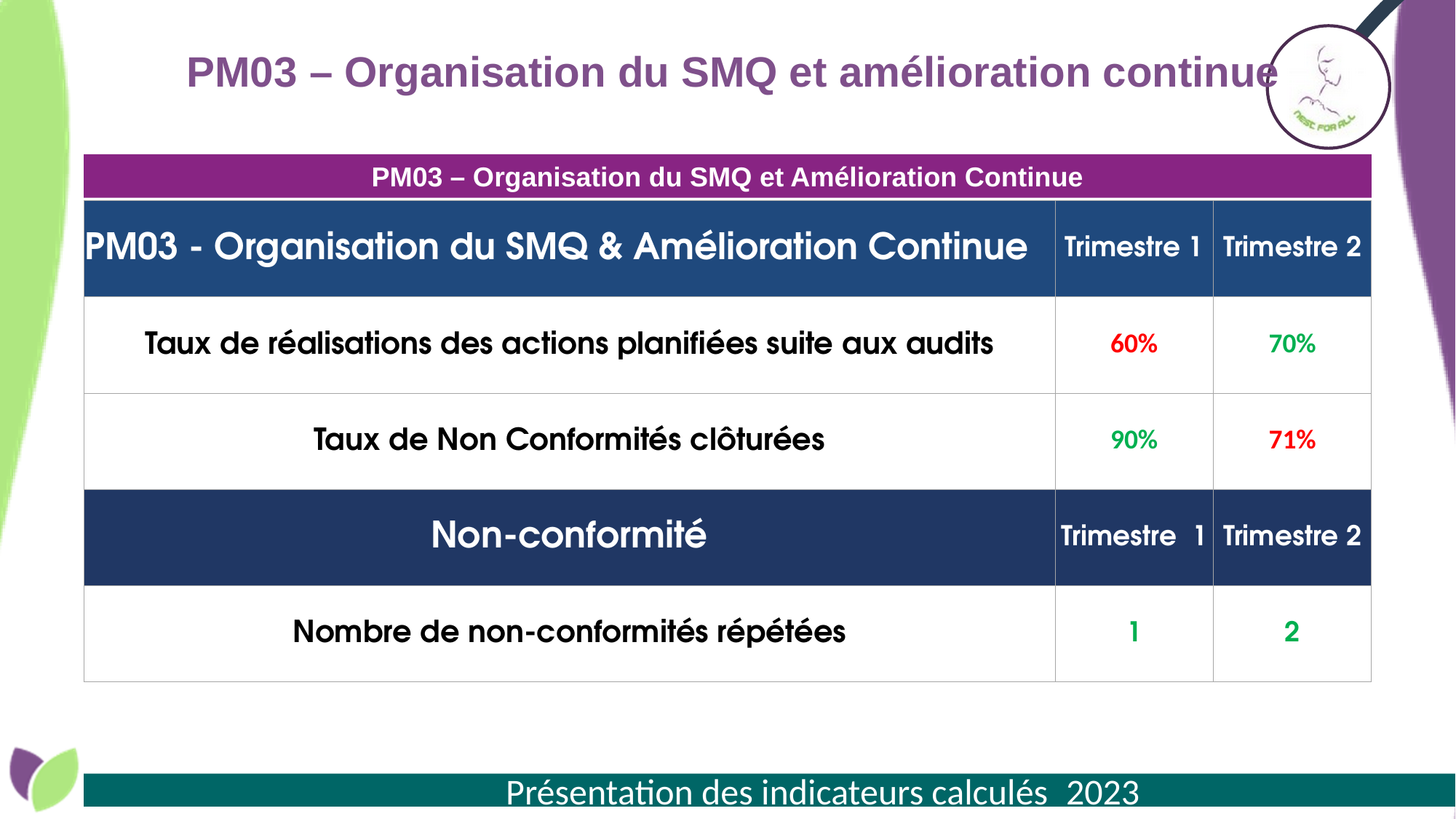

# PM03 – Organisation du SMQ et amélioration continue
PM03 – Organisation du SMQ et Amélioration Continue
| PM03 - Organisation du SMQ & Amélioration Continue | Trimestre 1 | Trimestre 2 |
| --- | --- | --- |
| Taux de réalisations des actions planifiées suite aux audits | 60% | 70% |
| Taux de Non Conformités clôturées | 90% | 71% |
| Non-conformité | Trimestre 1 | Trimestre 2 |
| Nombre de non-conformités répétées | 1 | 2 |
 Présentation des indicateurs calculés_2023